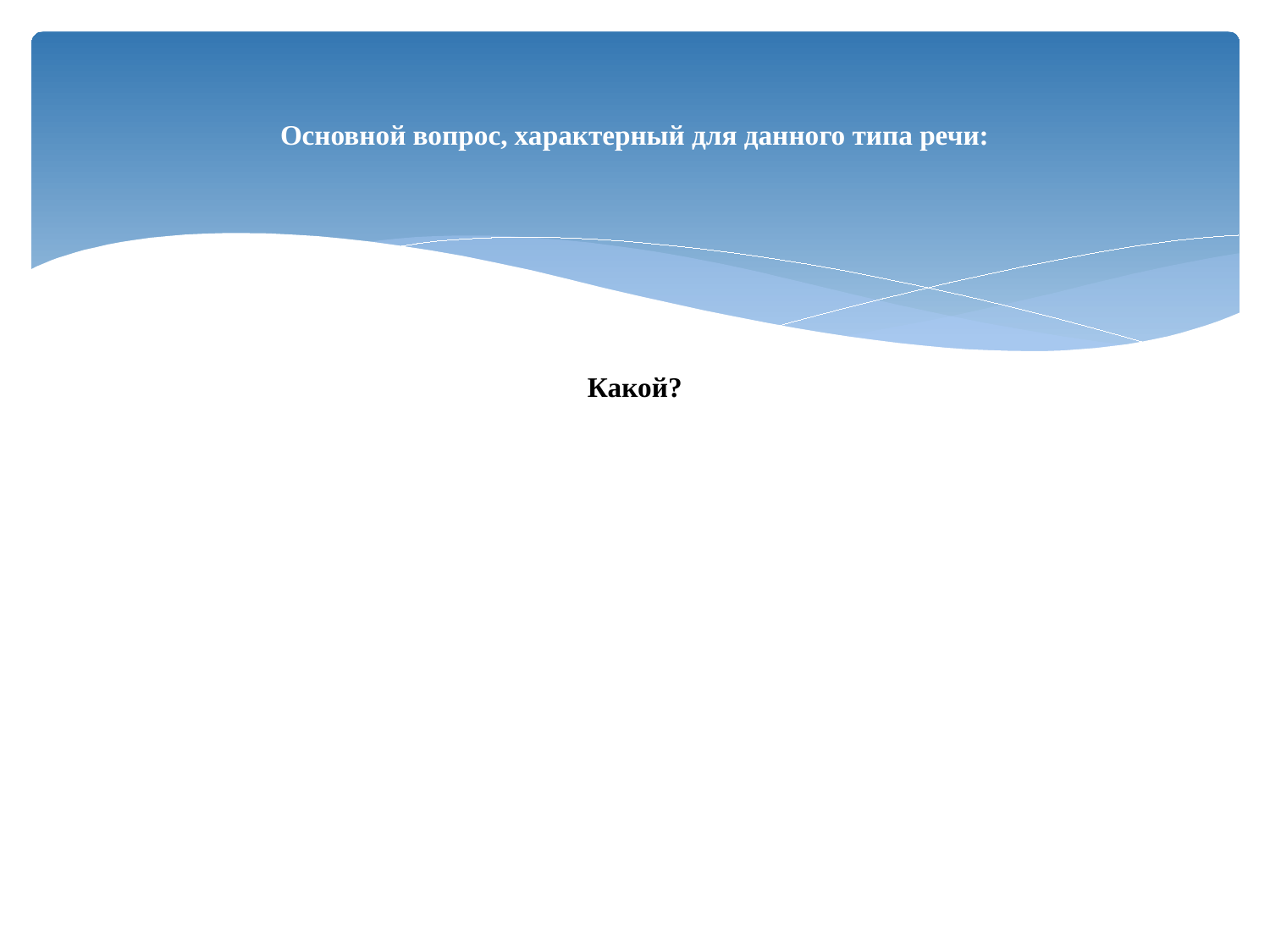

# Основной вопрос, характерный для данного типа речи:

Какой?